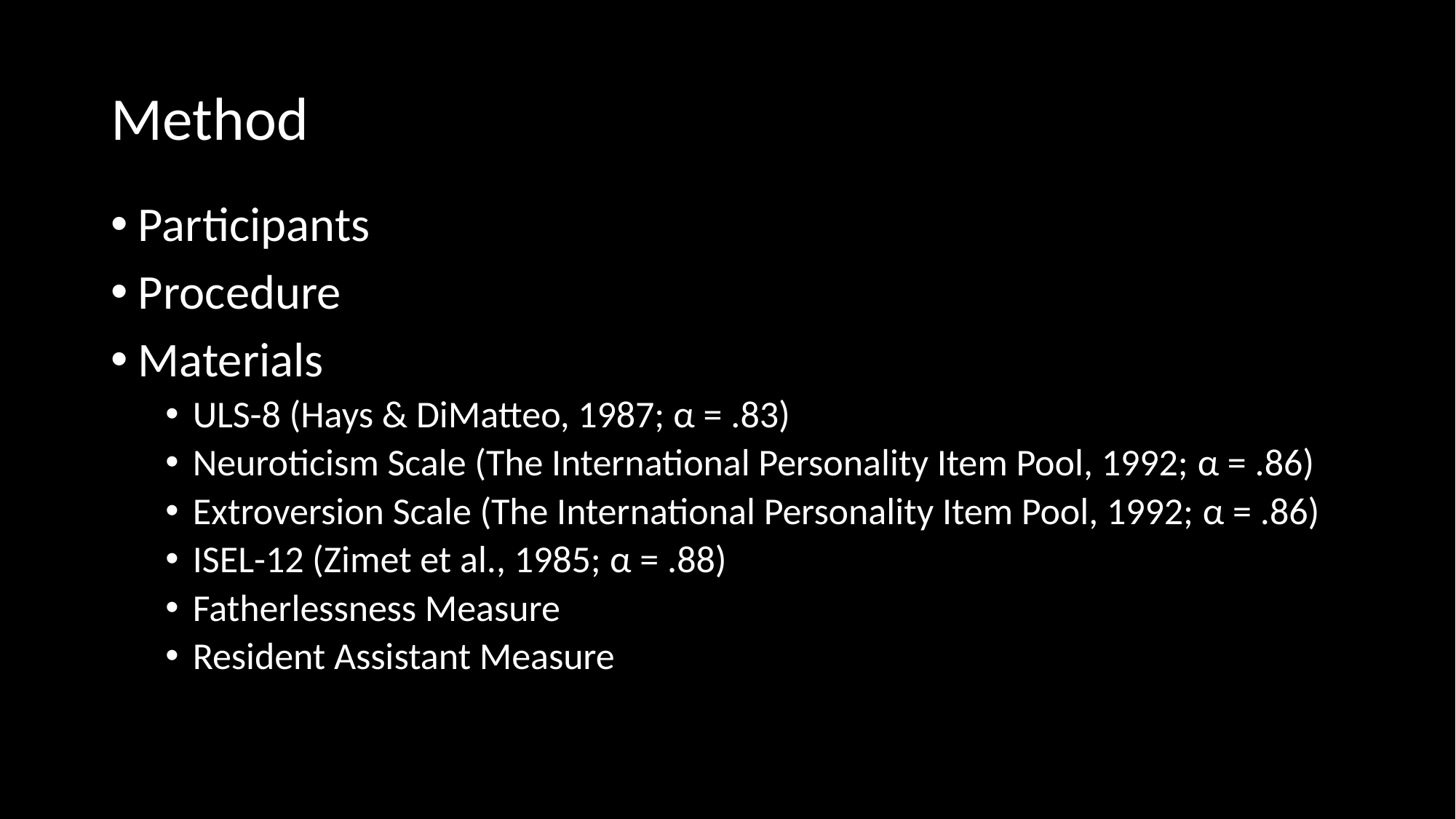

# Method
Participants
Procedure
Materials
ULS-8 (Hays & DiMatteo, 1987; α = .83)
Neuroticism Scale (The International Personality Item Pool, 1992; α = .86)
Extroversion Scale (The International Personality Item Pool, 1992; α = .86)
ISEL-12 (Zimet et al., 1985; α = .88)
Fatherlessness Measure
Resident Assistant Measure